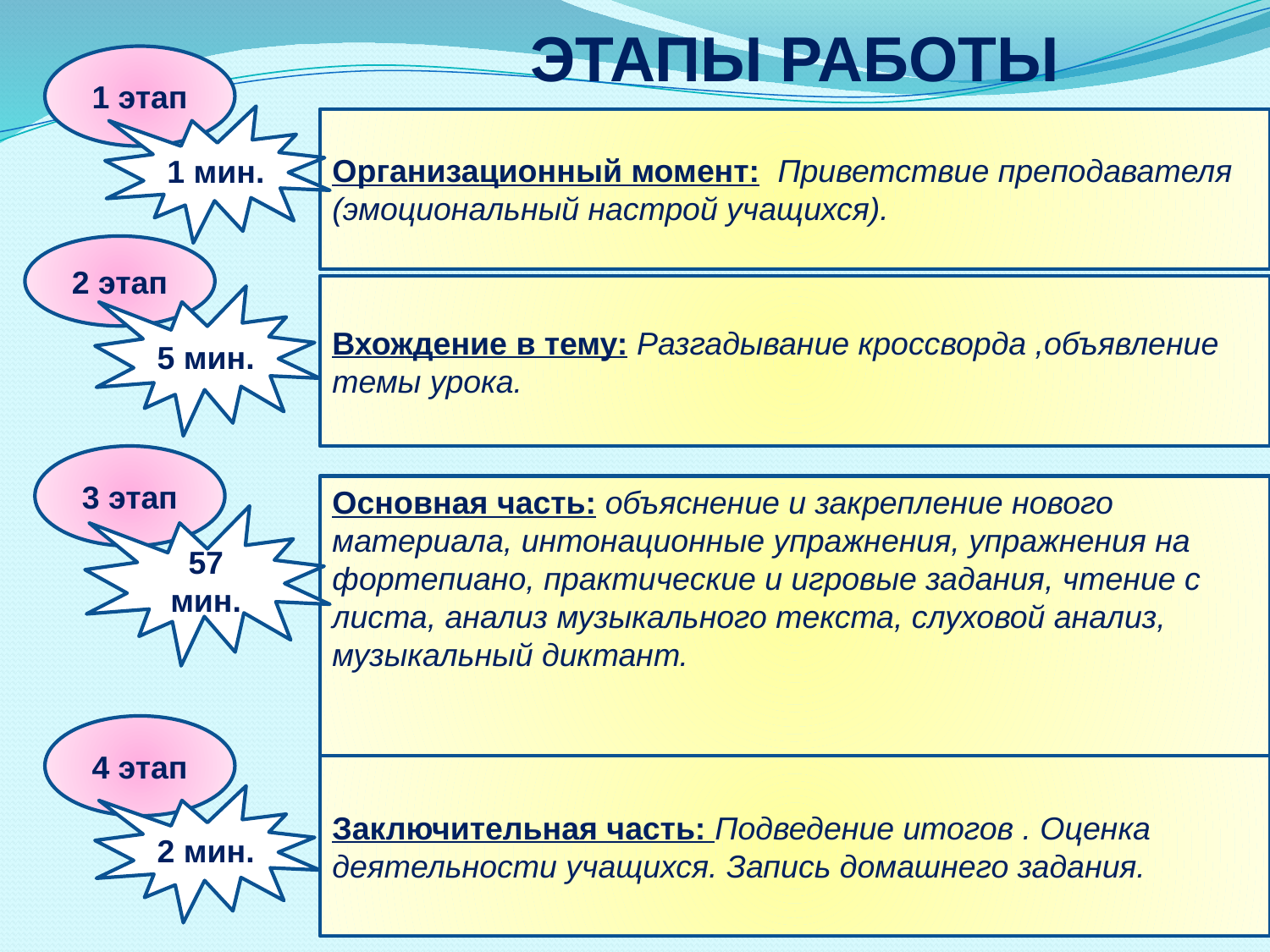

ЭТАПЫ РАБОТЫ
1 этап
1 мин.
Организационный момент:  Приветствие преподавателя (эмоциональный настрой учащихся).
2 этап
Вхождение в тему: Разгадывание кроссворда ,объявление темы урока.
5 мин.
3 этап
Основная часть: объяснение и закрепление нового материала, интонационные упражнения, упражнения на фортепиано, практические и игровые задания, чтение с листа, анализ музыкального текста, слуховой анализ, музыкальный диктант.

57 мин.
4 этап
Заключительная часть: Подведение итогов . Оценка деятельности учащихся. Запись домашнего задания.
2 мин.